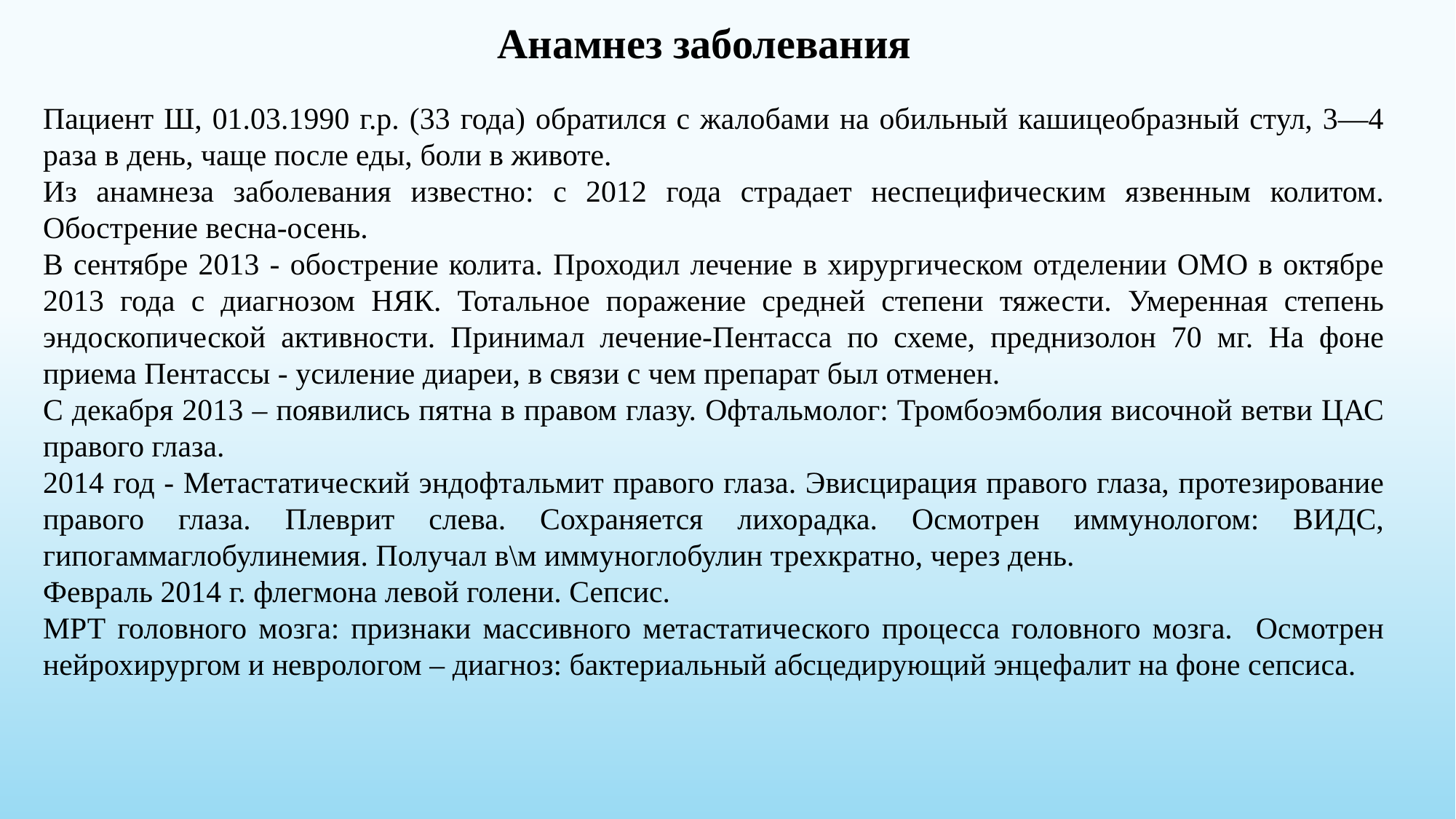

Анамнез заболевания
Пациент Ш, 01.03.1990 г.р. (33 года) обратился с жалобами на обильный кашицеобразный стул, 3—4 раза в день, чаще после еды, боли в животе.
Из анамнеза заболевания известно: с 2012 года страдает неспецифическим язвенным колитом. Обострение весна-осень.
В сентябре 2013 - обострение колита. Проходил лечение в хирургическом отделении ОМО в октябре 2013 года с диагнозом НЯК. Тотальное поражение средней степени тяжести. Умеренная степень эндоскопической активности. Принимал лечение-Пентасса по схеме, преднизолон 70 мг. На фоне приема Пентассы - усиление диареи, в связи с чем препарат был отменен.
С декабря 2013 – появились пятна в правом глазу. Офтальмолог: Тромбоэмболия височной ветви ЦАС правого глаза.
2014 год - Метастатический эндофтальмит правого глаза. Эвисцирация правого глаза, протезирование правого глаза. Плеврит слева. Сохраняется лихорадка. Осмотрен иммунологом: ВИДС, гипогаммаглобулинемия. Получал в\м иммуноглобулин трехкратно, через день.
Февраль 2014 г. флегмона левой голени. Сепсис.
МРТ головного мозга: признаки массивного метастатического процесса головного мозга.  Осмотрен нейрохирургом и неврологом – диагноз: бактериальный абсцедирующий энцефалит на фоне сепсиса.